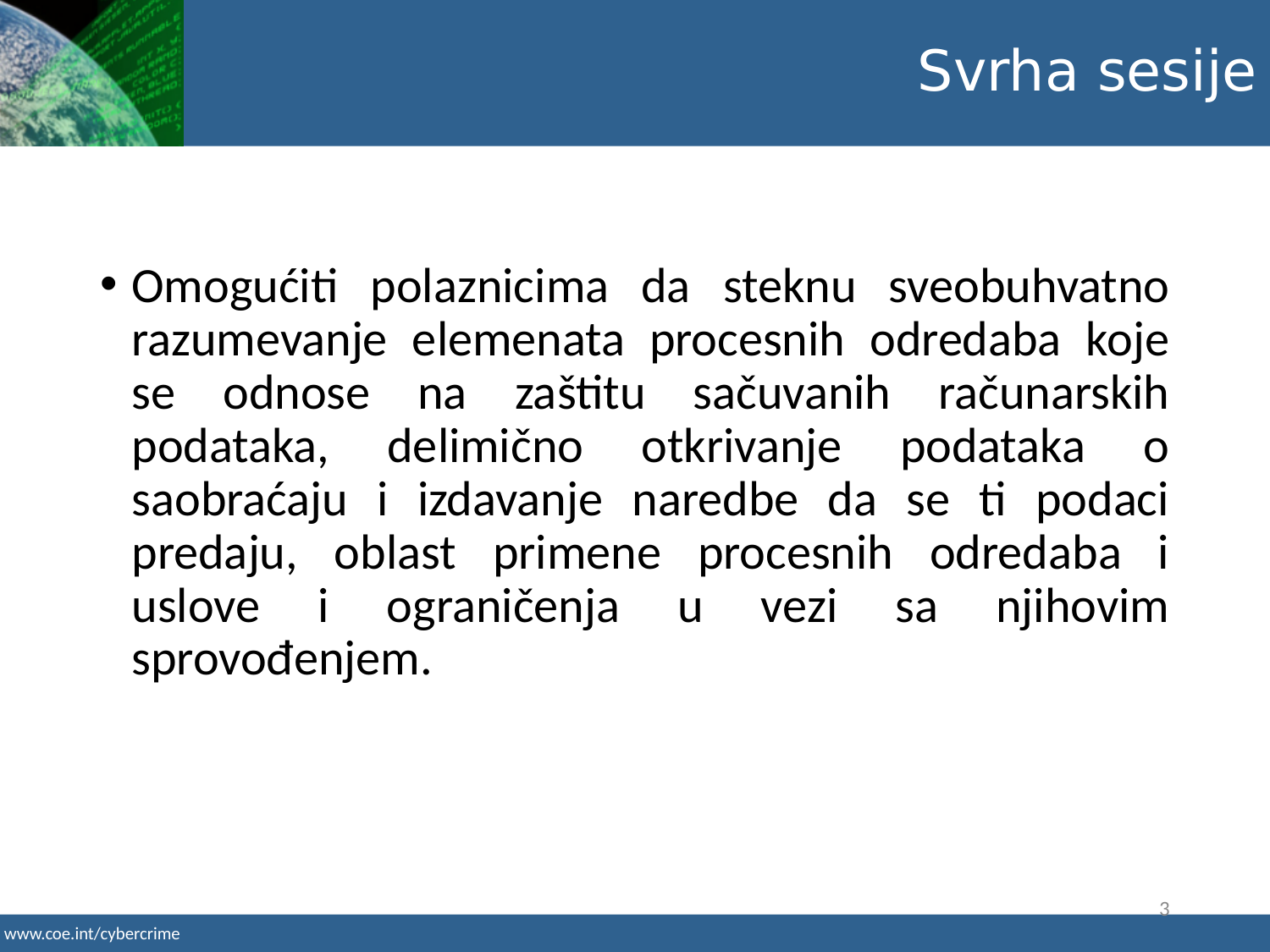

Svrha sesije
Omogućiti polaznicima da steknu sveobuhvatno razumevanje elemenata procesnih odredaba koje se odnose na zaštitu sačuvanih računarskih podataka, delimično otkrivanje podataka o saobraćaju i izdavanje naredbe da se ti podaci predaju, oblast primene procesnih odredaba i uslove i ograničenja u vezi sa njihovim sprovođenjem.
3